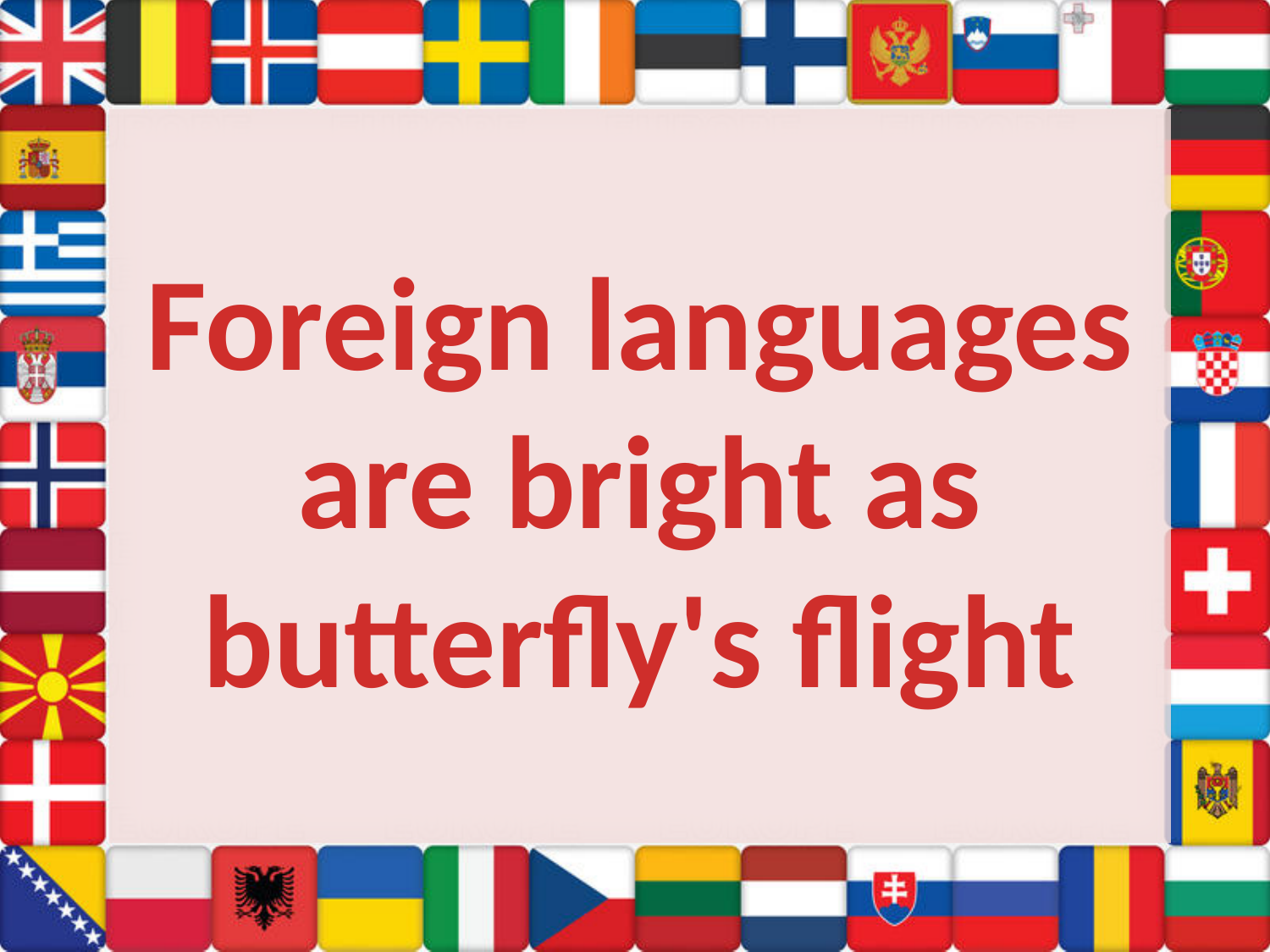

# Foreign languages are bright as butterfly's flight